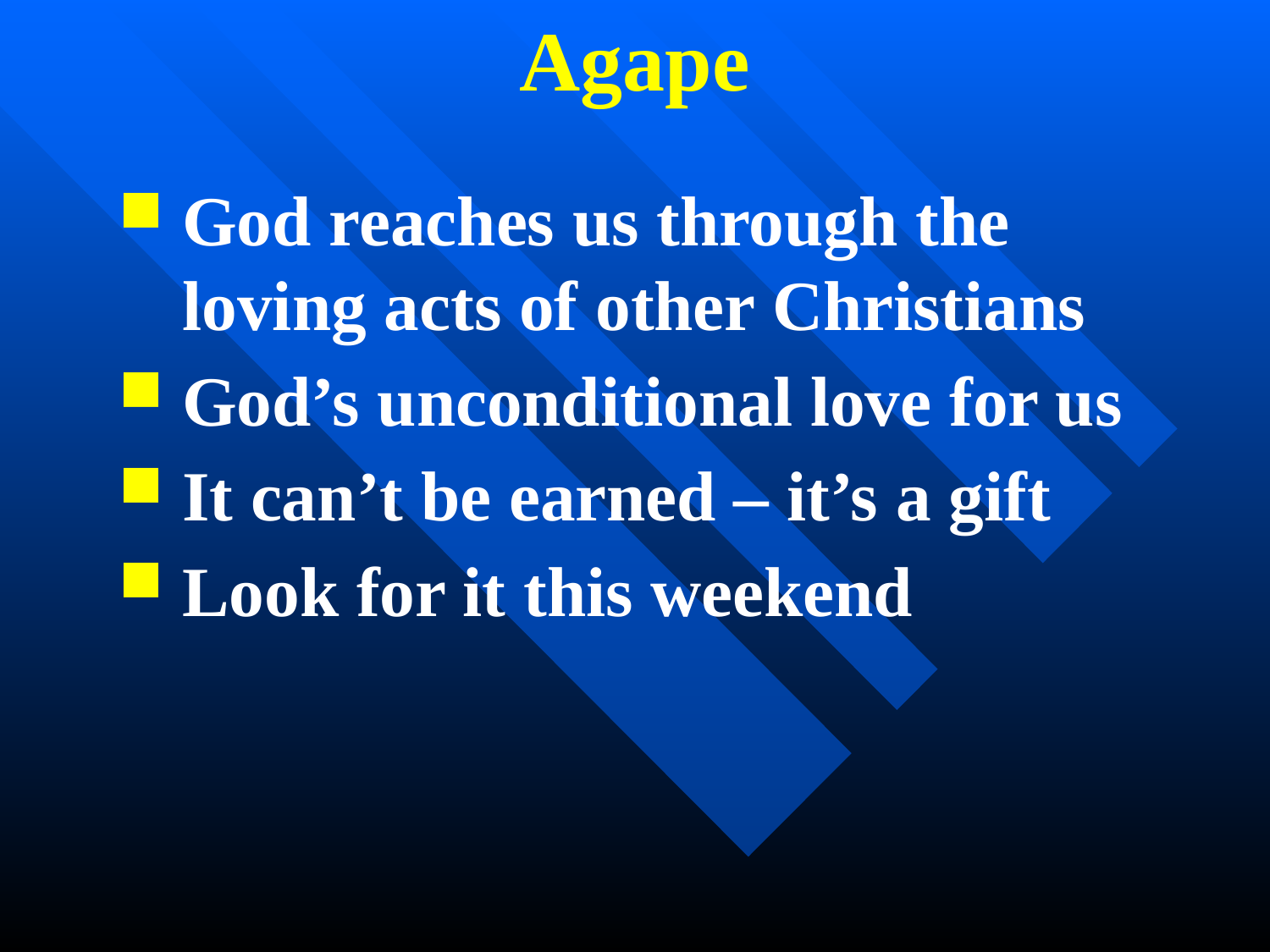

Agape
God reaches us through the loving acts of other Christians
God’s unconditional love for us
It can’t be earned – it’s a gift
Look for it this weekend